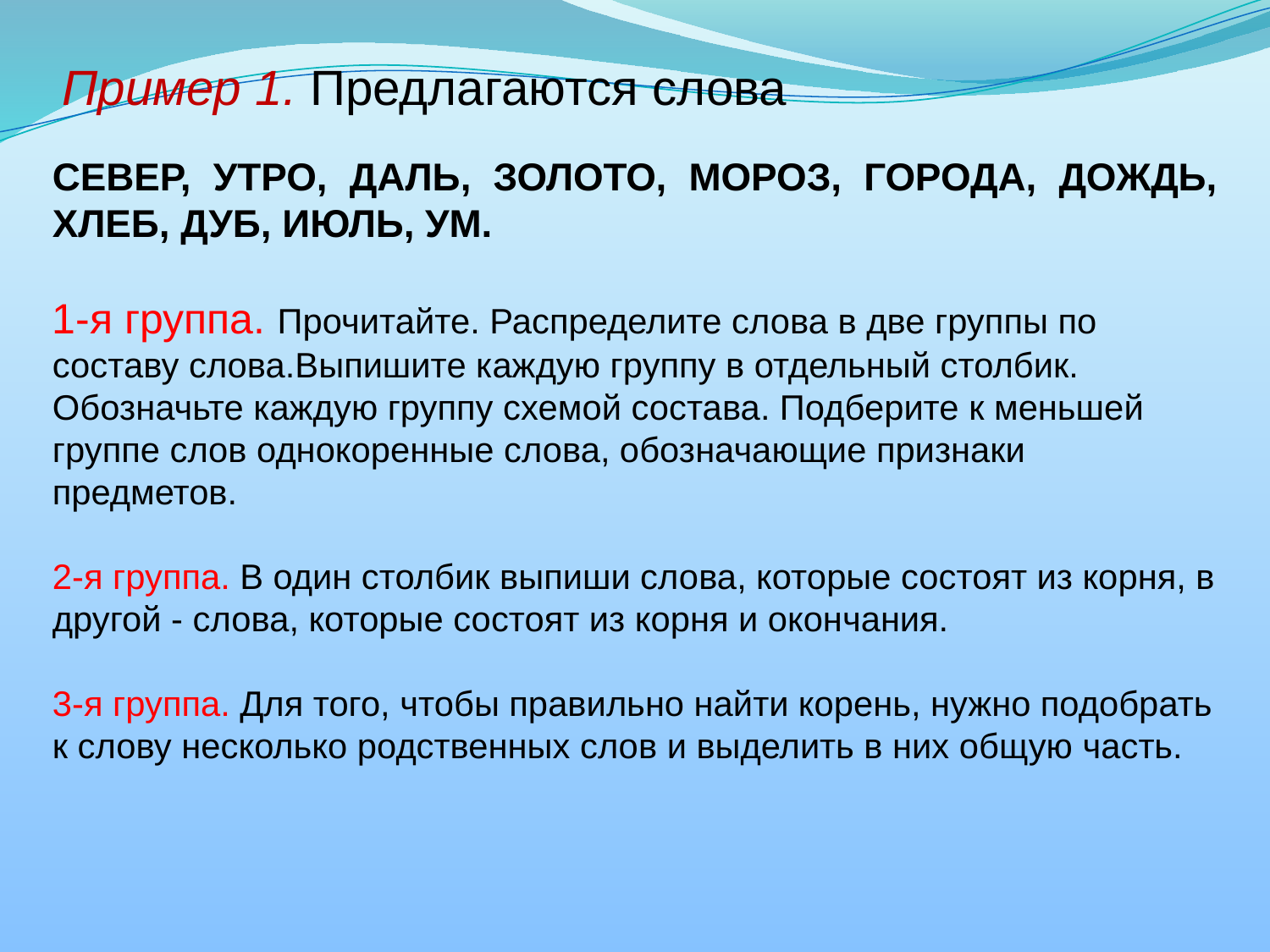

Пример 1. Предлагаются слова

СЕВЕР, УТРО, ДАЛЬ, ЗОЛОТО, МОРОЗ, ГОРОДА, ДОЖДЬ, ХЛЕБ, ДУБ, ИЮЛЬ, УМ.

1-я группа. Прочитайте. Распределите слова в две группы по составу слова.Выпишите каждую группу в отдельный столбик. Обозначьте каждую группу схемой состава. Подберите к меньшей группе слов однокоренные слова, обозначающие признаки предметов.

2-я группа. В один столбик выпиши слова, которые состоят из корня, в другой - слова, которые состоят из корня и окончания.

3-я группа. Для того, чтобы правильно найти корень, нужно подобрать к слову несколько родственных слов и выделить в них общую часть.